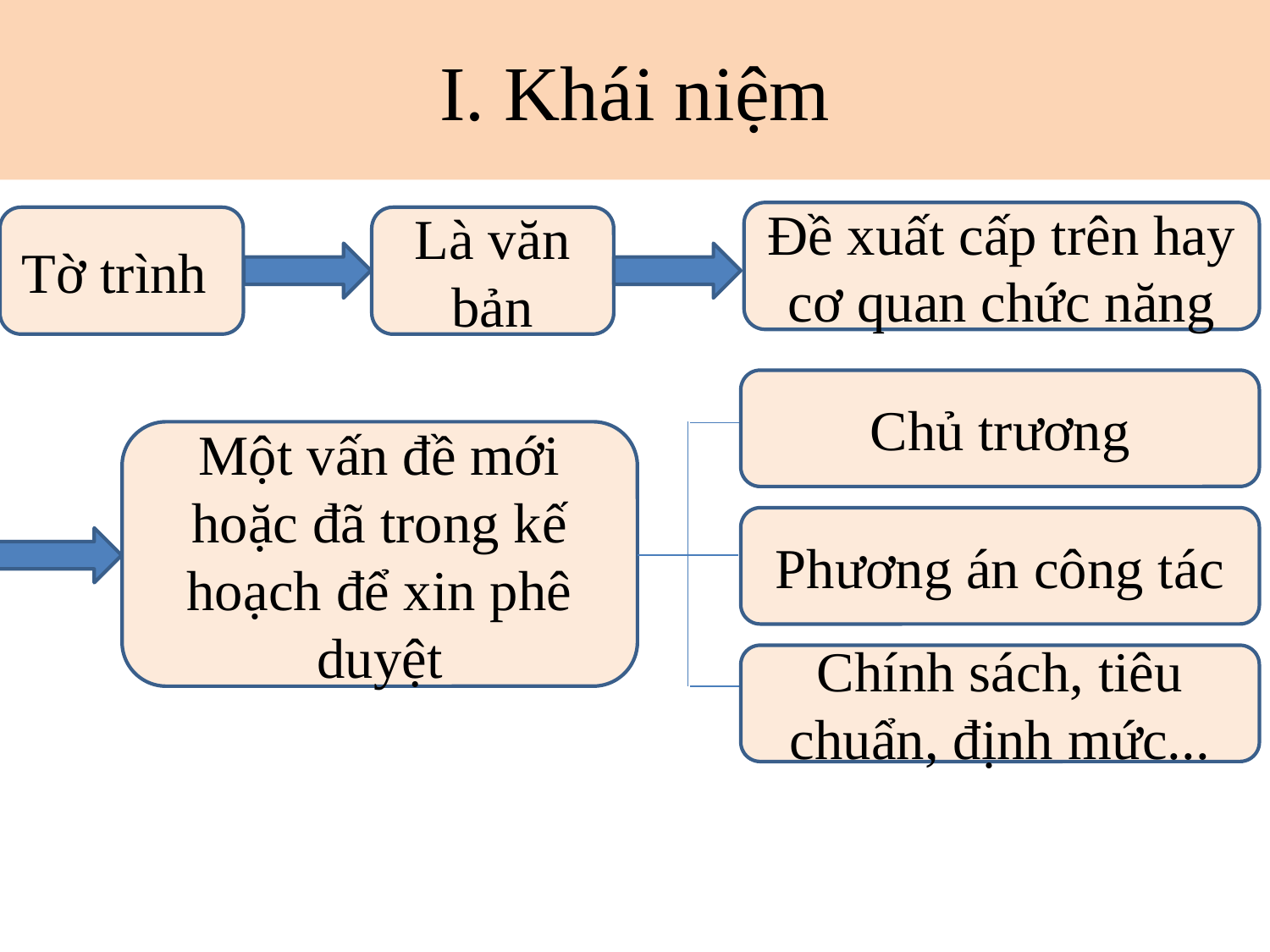

# I. Khái niệm

Đề xuất cấp trên hay cơ quan chức năng
Tờ trình
Là văn bản

Chủ trương
Một vấn đề mới hoặc đã trong kế hoạch để xin phê duyệt
Phương án công tác

Chính sách, tiêu chuẩn, định mức...